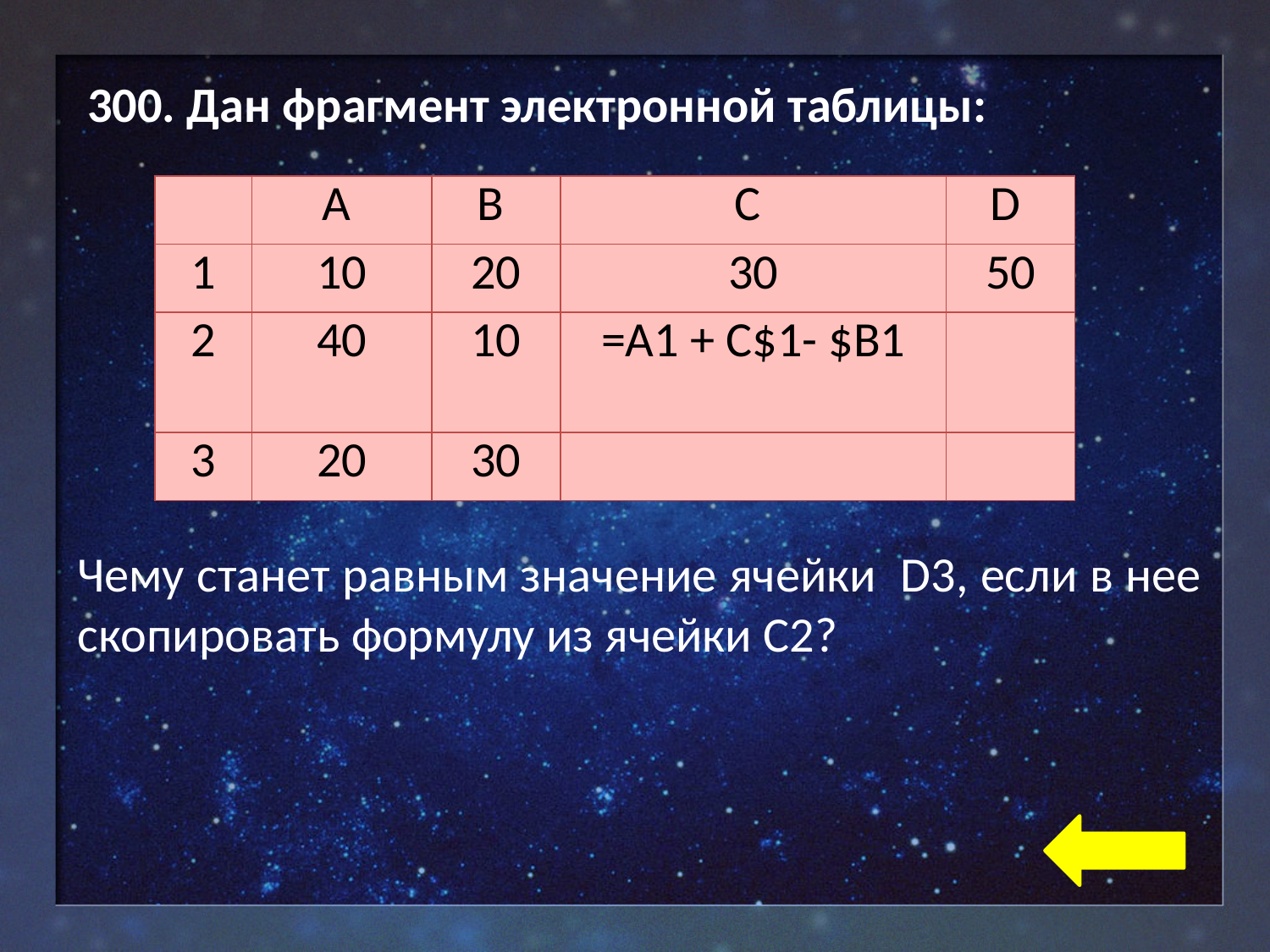

300. Дан фрагмент электронной таблицы:
|  | A | B | C | D |
| --- | --- | --- | --- | --- |
| 1 | 10 | 20 | 30 | 50 |
| 2 | 40 | 10 | =A1 + C$1- $B1 |  |
| 3 | 20 | 30 |  |  |
Чему станет равным значение ячейки  D3, если в нее скопировать формулу из ячейки С2?